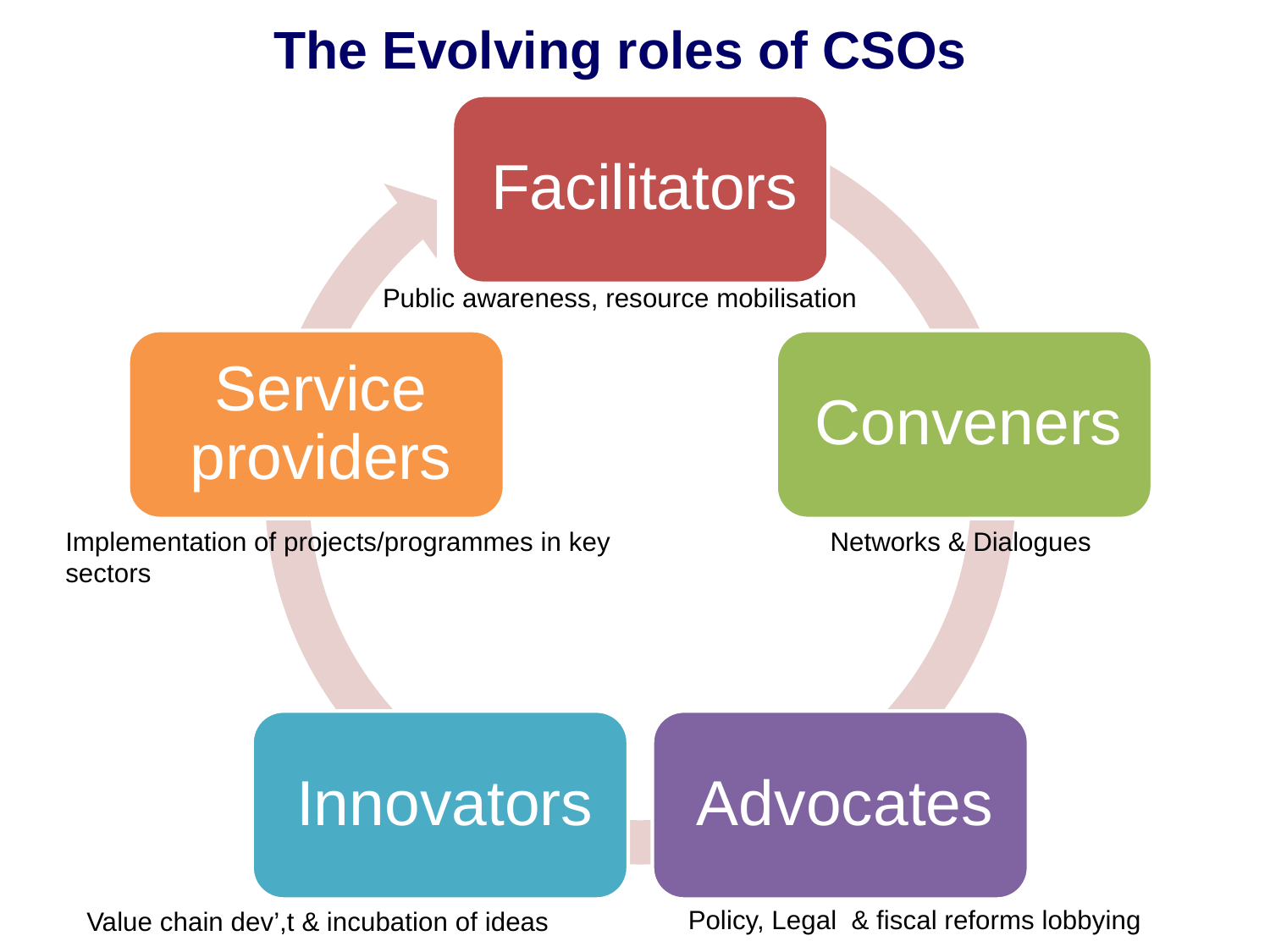

# The Evolving roles of CSOs
Facilitators
Conveners
Advocates
Innovators
Service providers
Public awareness, resource mobilisation
Networks & Dialogues
Implementation of projects/programmes in key sectors
Policy, Legal  & fiscal reforms lobbying
Value chain dev’,t & incubation of ideas